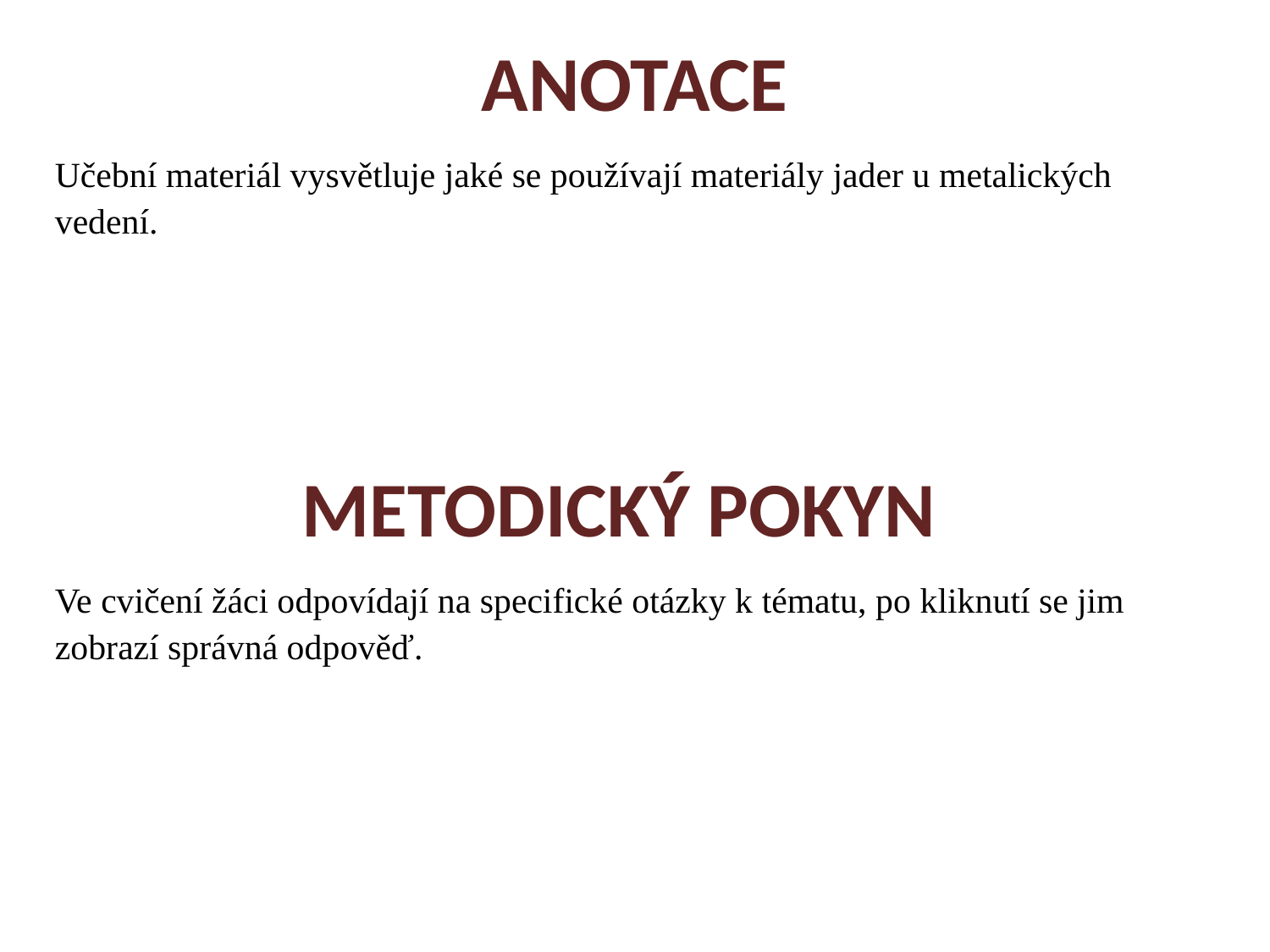

ANOTACE
Učební materiál vysvětluje jaké se používají materiály jader u metalických vedení.
METODICKÝ POKYN
Ve cvičení žáci odpovídají na specifické otázky k tématu, po kliknutí se jim zobrazí správná odpověď.